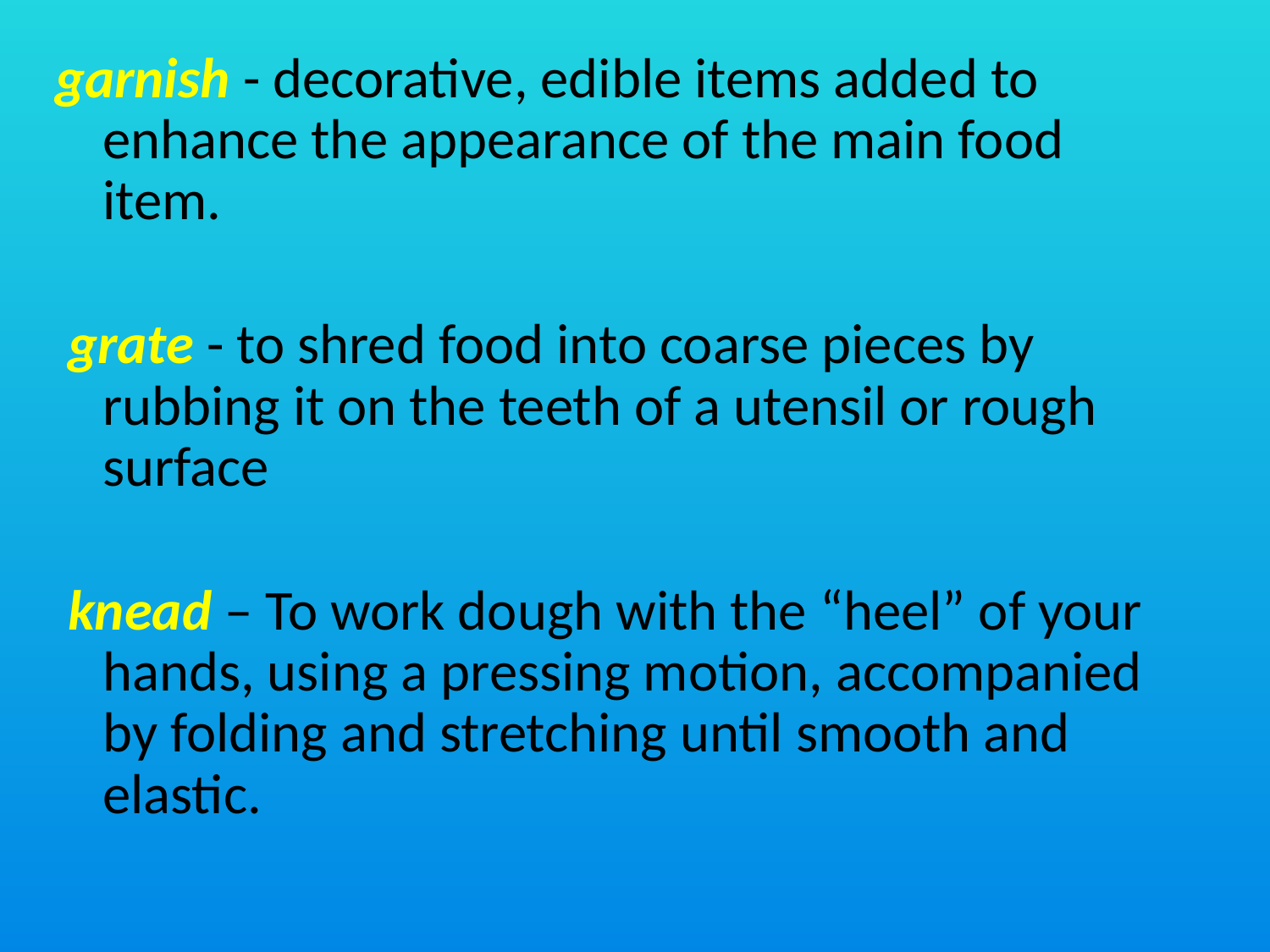

garnish - decorative, edible items added to enhance the appearance of the main food item.

 grate - to shred food into coarse pieces by rubbing it on the teeth of a utensil or rough surface

 knead – To work dough with the “heel” of your hands, using a pressing motion, accompanied by folding and stretching until smooth and elastic.